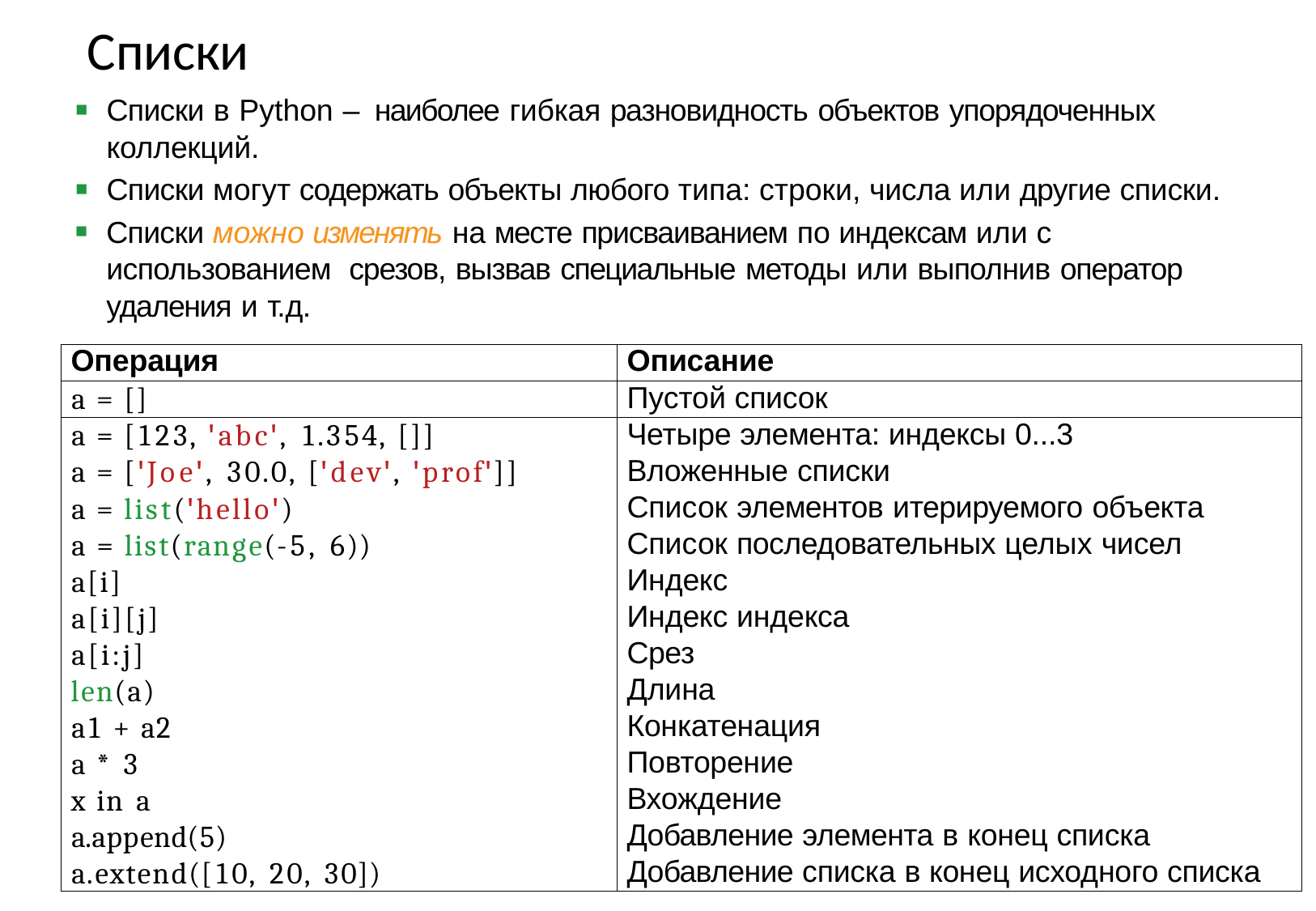

# Списки
Списки в Python – наиболее гибкая разновидность объектов упорядоченных коллекций.
Списки могут содержать объекты любого типа: строки, числа или другие списки.
Списки можно изменять на месте присваиванием по индексам или с использованием 	срезов, вызвав специальные методы или выполнив оператор удаления и т.д.
| Операция | Описание |
| --- | --- |
| a = [] | Пустой список |
| a = [123, 'abc', 1.354, []] | Четыре элемента: индексы 0...3 |
| a = ['Joe', 30.0, ['dev', 'prof']] | Вложенные списки |
| a = list('hello') | Список элементов итерируемого объекта |
| a = list(range(-5, 6)) | Список последовательных целых чисел |
| a[i] | Индекс |
| a[i][j] | Индекс индекса |
| a[i:j] | Срез |
| len(a) | Длина |
| a1 + a2 | Конкатенация |
| a \* 3 | Повторение |
| x in a | Вхождение |
| a.append(5) | Добавление элемента в конец списка |
| a.extend([10, 20, 30]) | Добавление списка в конец исходного списка |